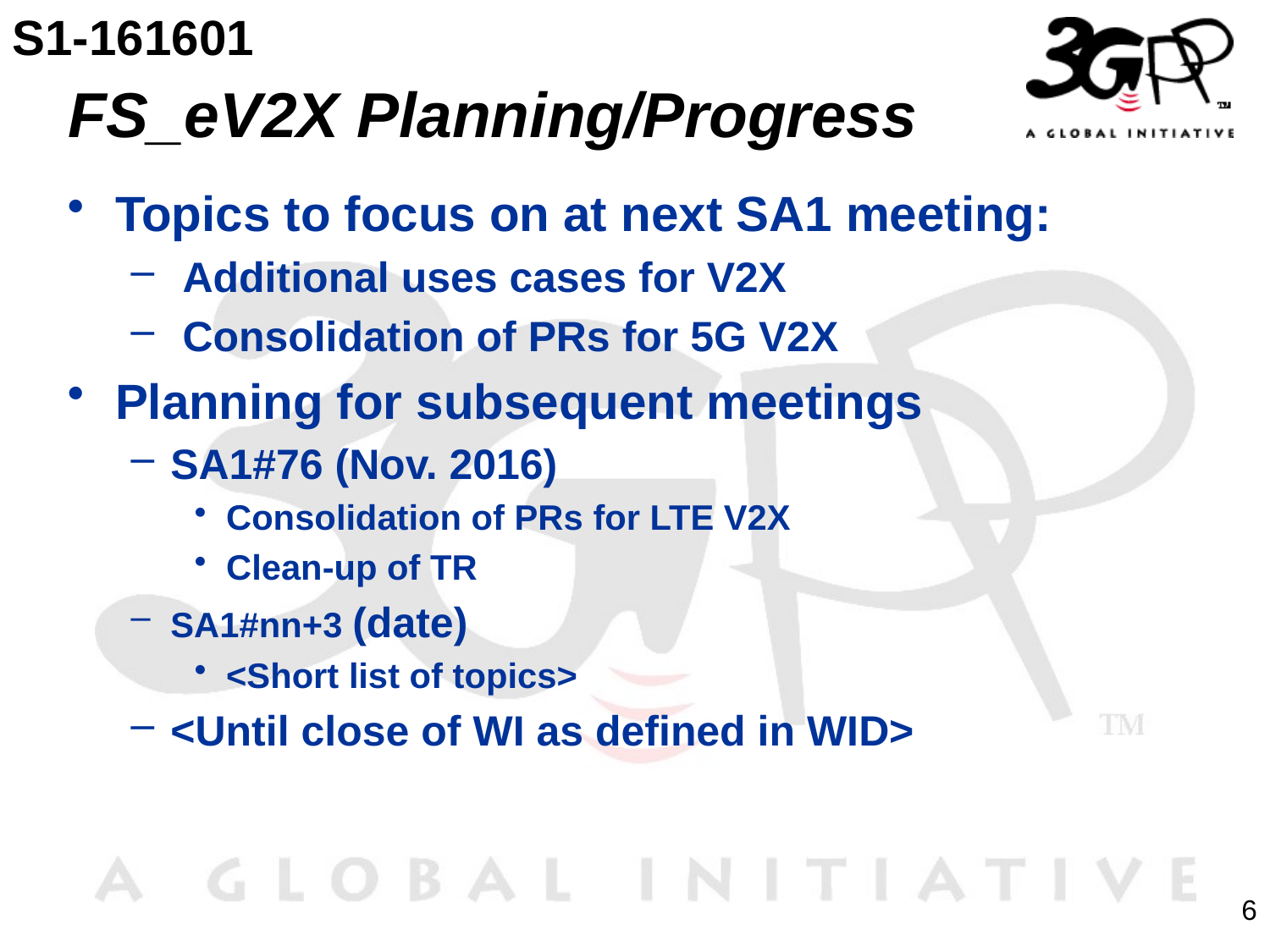

S1-161601
# FS_eV2X Planning/Progress
Topics to focus on at next SA1 meeting:
 Additional uses cases for V2X
 Consolidation of PRs for 5G V2X
Planning for subsequent meetings
SA1#76 (Nov. 2016)
Consolidation of PRs for LTE V2X
Clean-up of TR
SA1#nn+3 (date)
<Short list of topics>
<Until close of WI as defined in WID>
6